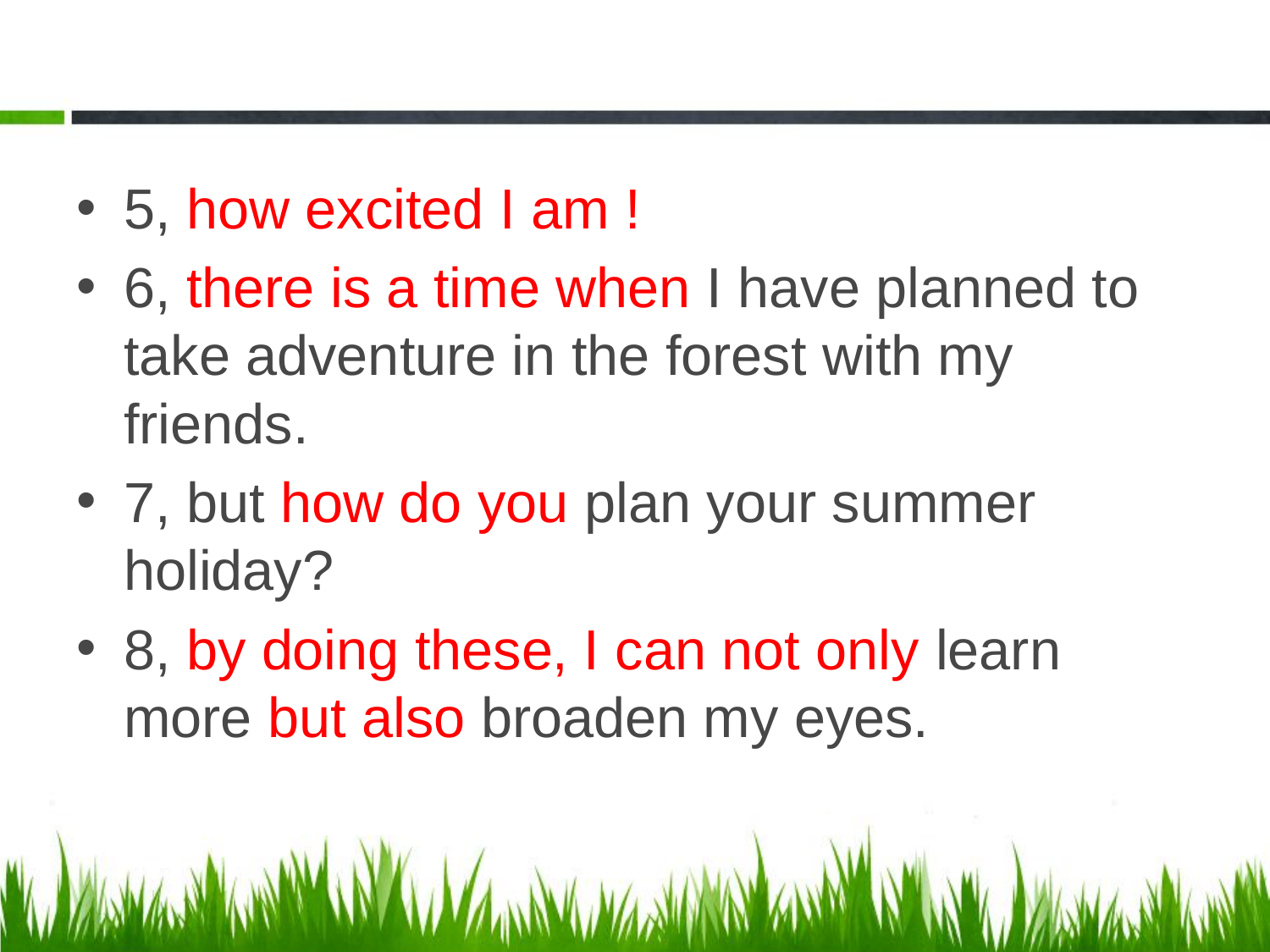

#
5, how excited I am !
6, there is a time when I have planned to take adventure in the forest with my friends.
7, but how do you plan your summer holiday?
8, by doing these, I can not only learn more but also broaden my eyes.